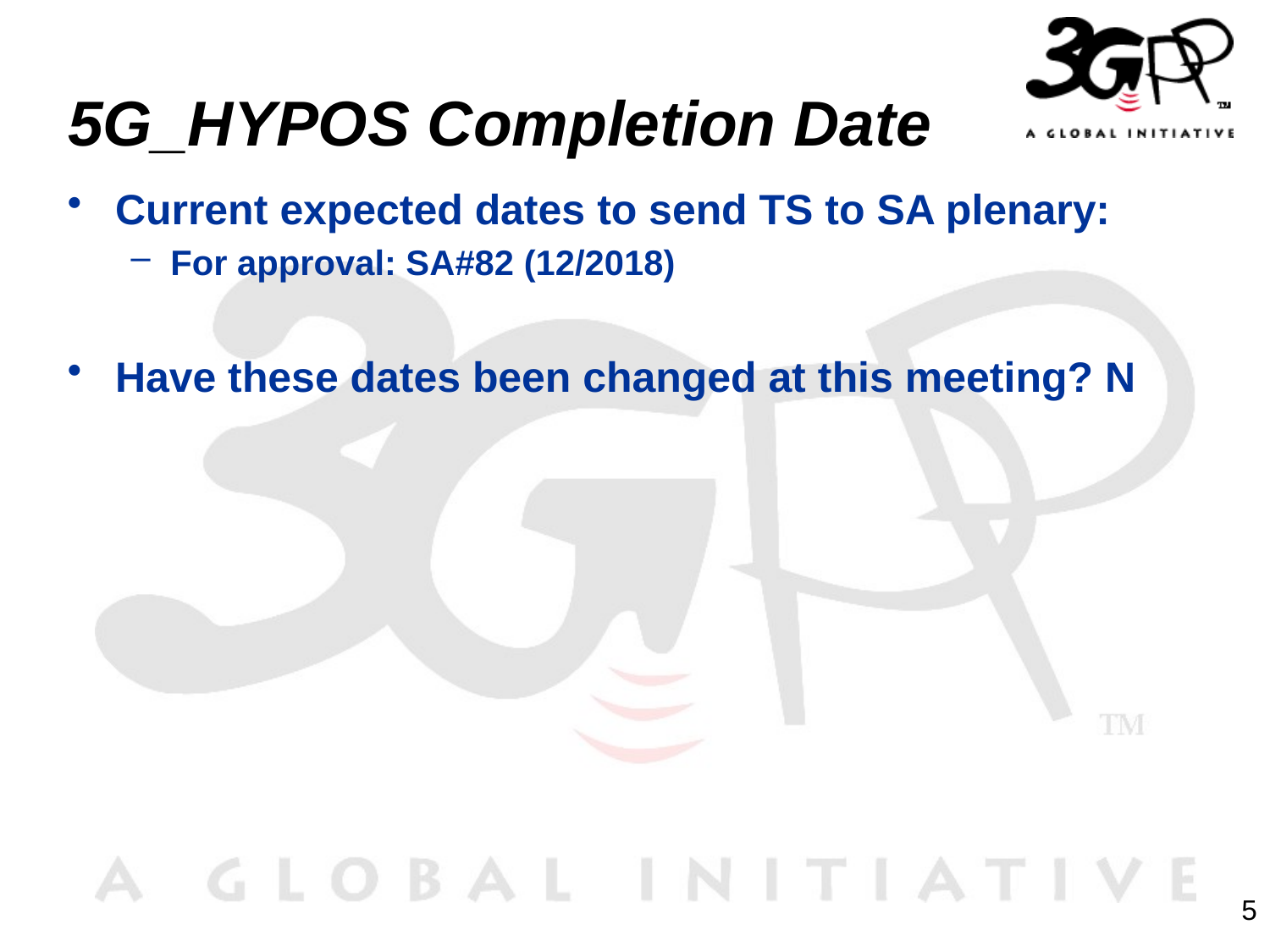

# 5G_HYPOS Completion Date
Current expected dates to send TS to SA plenary:
For approval: SA#82 (12/2018)

Have these dates been changed at this meeting? N

5